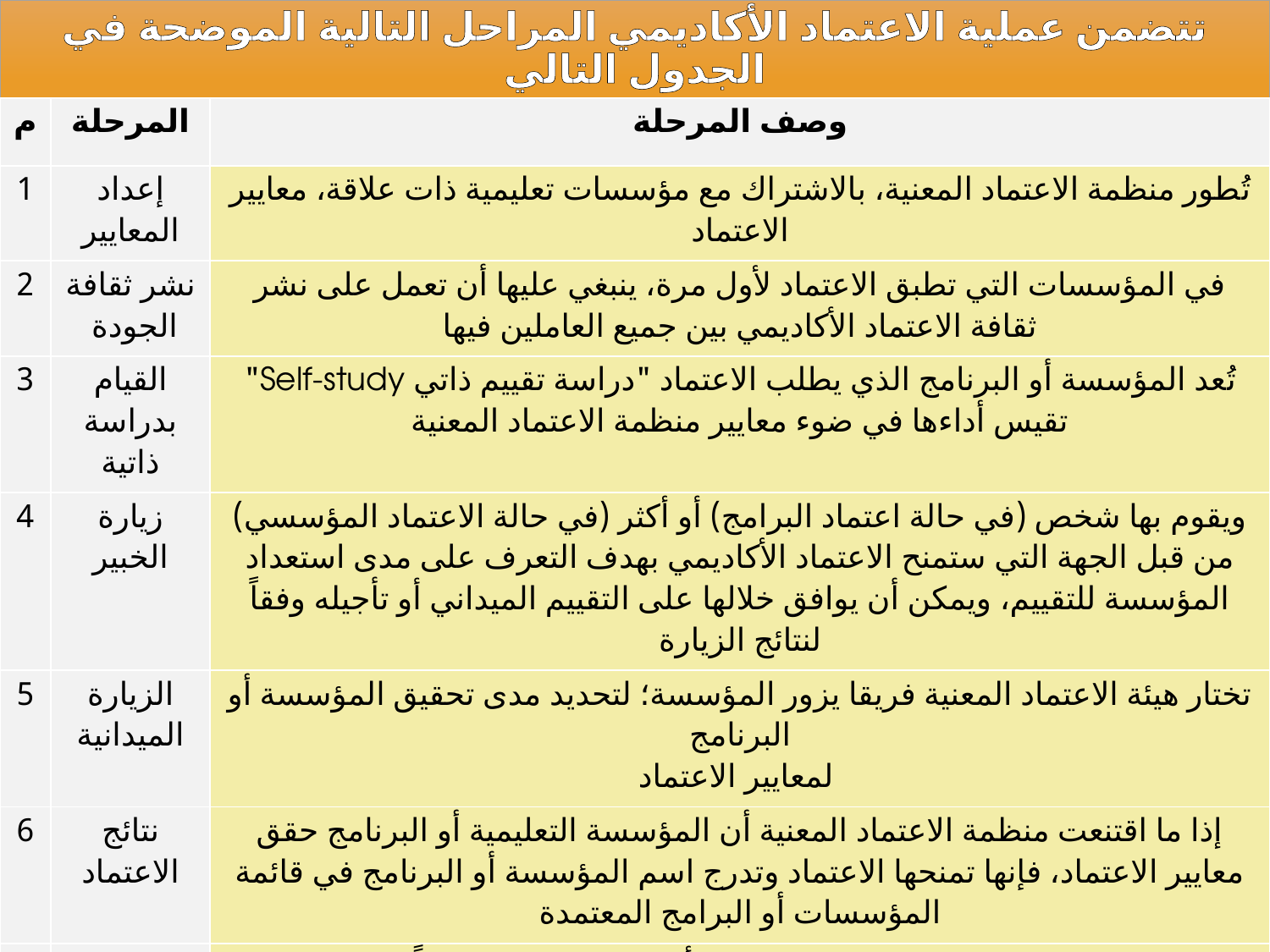

# تتضمن عملية الاعتماد الأكاديمي المراحل التالية الموضحة في الجدول التالي
| م | المرحلة | وصف المرحلة |
| --- | --- | --- |
| 1 | إعداد المعايير | تُطور منظمة الاعتماد المعنية، بالاشتراك مع مؤسسات تعليمية ذات علاقة، معايير الاعتماد |
| 2 | نشر ثقافة الجودة | في المؤسسات التي تطبق الاعتماد لأول مرة، ينبغي عليها أن تعمل على نشر ثقافة الاعتماد الأكاديمي بين جميع العاملين فيها |
| 3 | القيام بدراسة ذاتية | تُعد المؤسسة أو البرنامج الذي يطلب الاعتماد "دراسة تقييم ذاتي Self-study" تقيس أداءها في ضوء معايير منظمة الاعتماد المعنية |
| 4 | زيارة الخبير | ويقوم بها شخص (في حالة اعتماد البرامج) أو أكثر (في حالة الاعتماد المؤسسي) من قبل الجهة التي ستمنح الاعتماد الأكاديمي بهدف التعرف على مدى استعداد المؤسسة للتقييم، ويمكن أن يوافق خلالها على التقييم الميداني أو تأجيله وفقاً لنتائج الزيارة |
| 5 | الزيارة الميدانية | تختار هيئة الاعتماد المعنية فريقا يزور المؤسسة؛ لتحديد مدى تحقيق المؤسسة أو البرنامج لمعايير الاعتماد |
| 6 | نتائج الاعتماد | إذا ما اقتنعت منظمة الاعتماد المعنية أن المؤسسة التعليمية أو البرنامج حقق معايير الاعتماد، فإنها تمنحها الاعتماد وتدرج اسم المؤسسة أو البرنامج في قائمة المؤسسات أو البرامج المعتمدة |
| 7 | المتابعة | تتابع منظمة الاعتماد المعنية كل مؤسسة أو برنامج معتمد سنوياً طوال فترة الاعتماد الممنوح؛ للتحقق من أنها مستمرة في تحقيق المعايير |
| 8 | إعادة التقويم | تعيد منظمة الاعتماد المعنية دورياً تقييم كل مؤسسة أو برنامج بعد انقضاء فترة الاعتماد (والتي تتراوح ما بين 3-10 سنوات) |